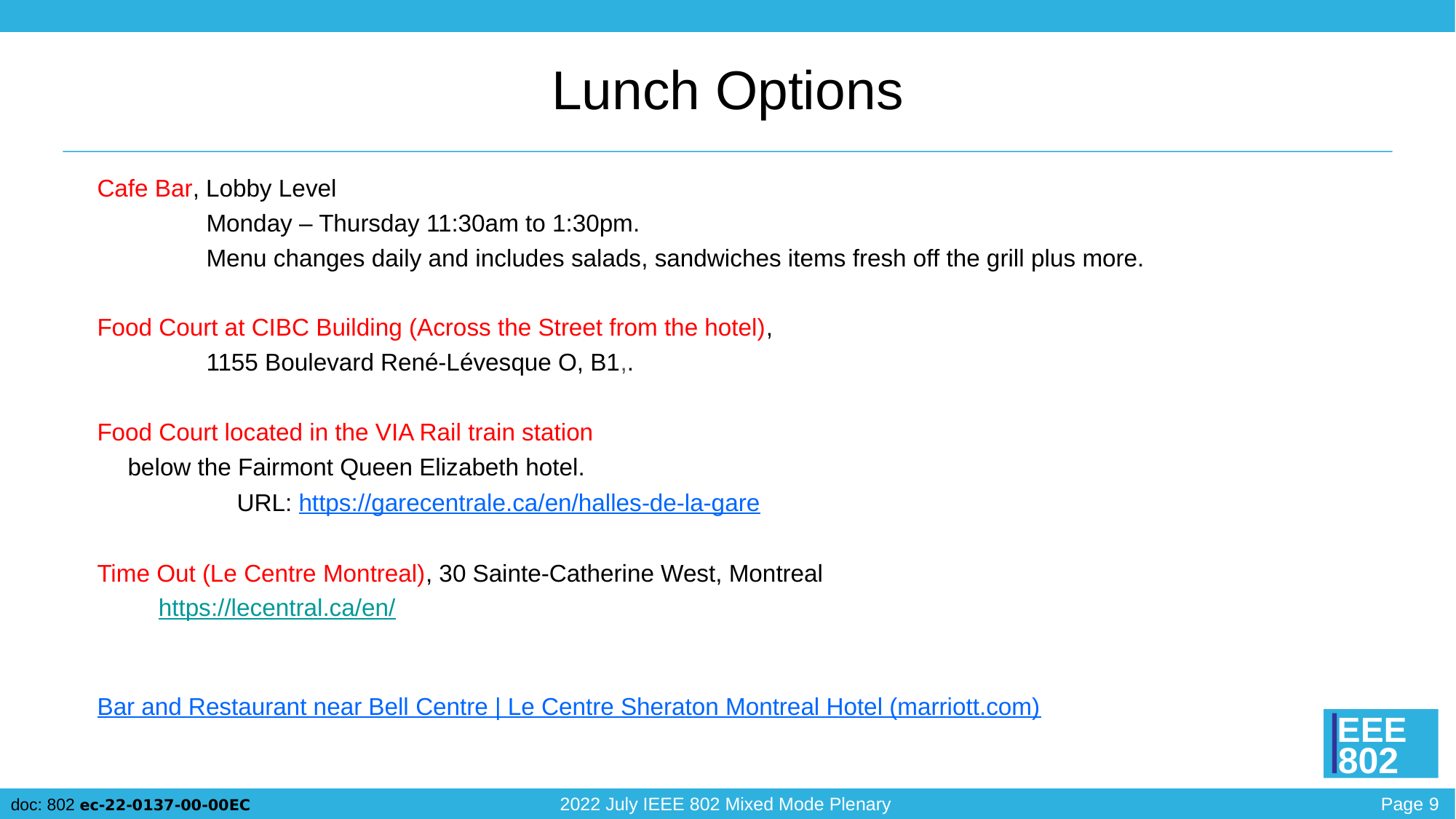

# Lunch Options
Cafe Bar, Lobby Level
	Monday – Thursday 11:30am to 1:30pm.
	Menu changes daily and includes salads, sandwiches items fresh off the grill plus more.

Food Court at CIBC Building (Across the Street from the hotel),
	1155 Boulevard René-Lévesque O, B1,.

Food Court located in the VIA Rail train station
below the Fairmont Queen Elizabeth hotel.
	URL: https://garecentrale.ca/en/halles-de-la-gare

Time Out (Le Centre Montreal), 30 Sainte-Catherine West, Montreal
https://lecentral.ca/en/

Bar and Restaurant near Bell Centre | Le Centre Sheraton Montreal Hotel (marriott.com)